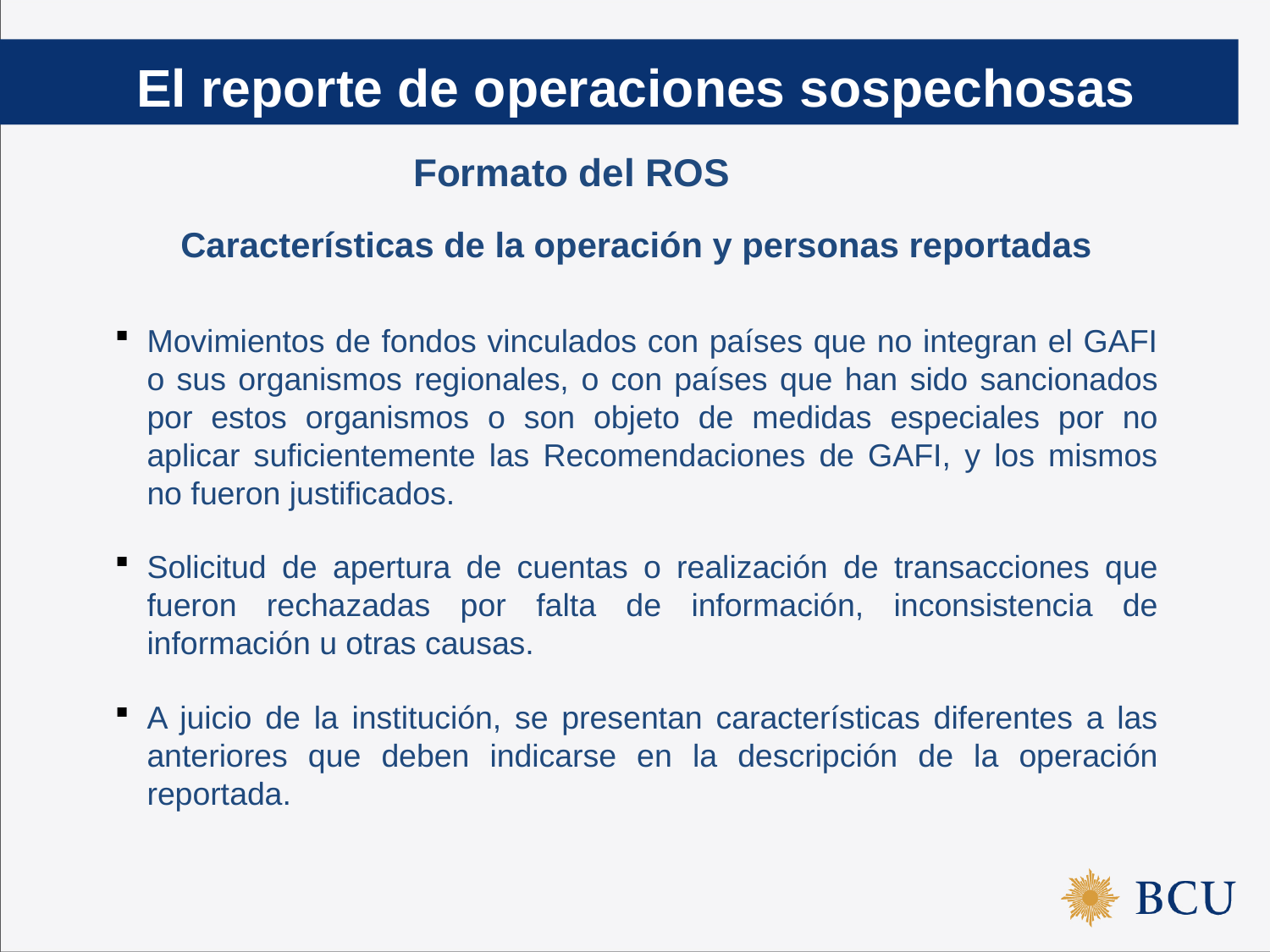

El reporte de operaciones sospechosas
Formato del ROS
Características de la operación y personas reportadas

Movimientos de fondos vinculados con países que no integran el GAFI o sus organismos regionales, o con países que han sido sancionados por estos organismos o son objeto de medidas especiales por no aplicar suficientemente las Recomendaciones de GAFI, y los mismos no fueron justificados.

Solicitud de apertura de cuentas o realización de transacciones que fueron rechazadas por falta de información, inconsistencia de información u otras causas.

A juicio de la institución, se presentan características diferentes a las anteriores que deben indicarse en la descripción de la operación reportada.